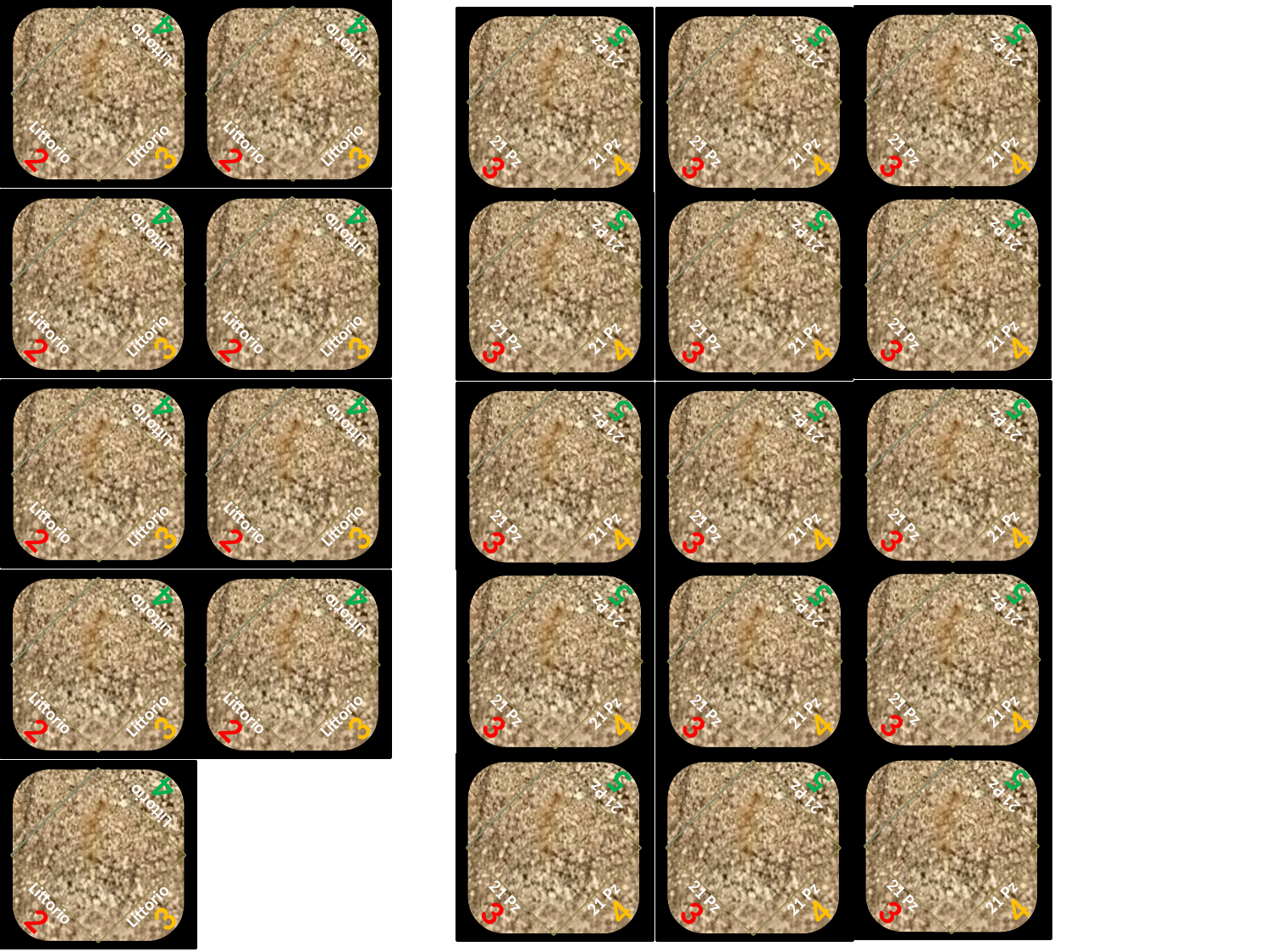

Littorio
4
Littorio
4
21 Pz
5
21 Pz
5
21 Pz
5
Littorio
2
Littorio
2
21 Pz
3
21 Pz
3
21 Pz
3
Littorio
Littorio
3
3
21 Pz
4
21 Pz
21 Pz
4
4

21 Pz
5
Littorio
4
Littorio
4
21 Pz
5
21 Pz
5
Littorio
2
Littorio
2
21 Pz
3
21 Pz
3
21 Pz
3
Littorio
Littorio
21 Pz
3
3
4
21 Pz
21 Pz
4
4

21 Pz
5
21 Pz
5
21 Pz
5
Littorio
4
Littorio
4
Littorio
2
Littorio
2
21 Pz
3
21 Pz
3
21 Pz
3
Littorio
Littorio
21 Pz
3
3
4
21 Pz
21 Pz
4
4

21 Pz
5
21 Pz
5
21 Pz
5
Littorio
4
Littorio
4
21 Pz
3
21 Pz
3
21 Pz
3
Littorio
2
Littorio
2
21 Pz
4
21 Pz
21 Pz
4
4
Littorio
Littorio
3
3

21 Pz
5

21 Pz
5
21 Pz
5
Littorio
4
21 Pz
3
21 Pz
3
21 Pz
3
Littorio
2
21 Pz
4
21 Pz
21 Pz
4
4
Littorio
3